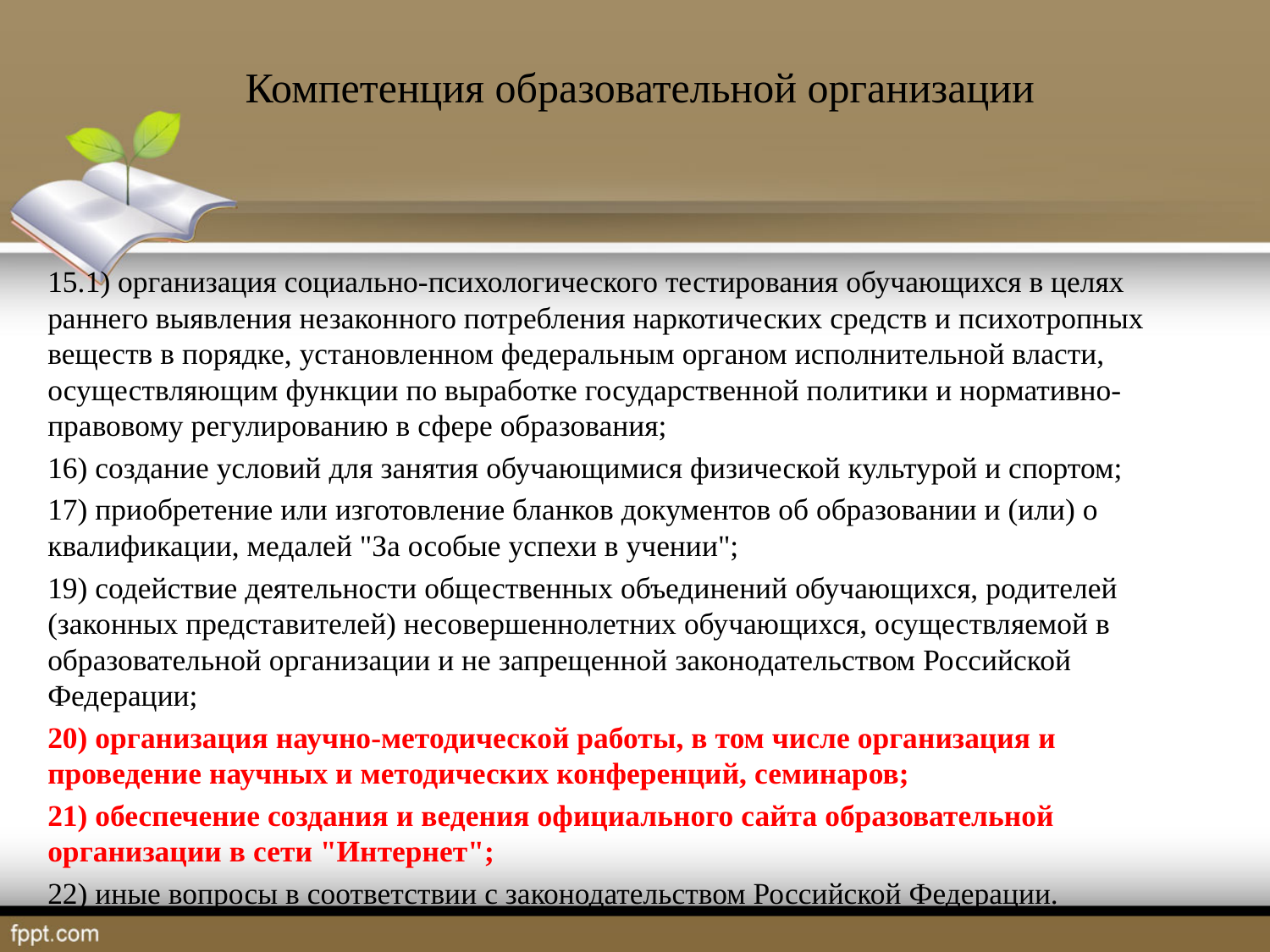

# Компетенция образовательной организации
15.1) организация социально-психологического тестирования обучающихся в целях раннего выявления незаконного потребления наркотических средств и психотропных веществ в порядке, установленном федеральным органом исполнительной власти, осуществляющим функции по выработке государственной политики и нормативно-правовому регулированию в сфере образования;
16) создание условий для занятия обучающимися физической культурой и спортом;
17) приобретение или изготовление бланков документов об образовании и (или) о квалификации, медалей "За особые успехи в учении";
19) содействие деятельности общественных объединений обучающихся, родителей (законных представителей) несовершеннолетних обучающихся, осуществляемой в образовательной организации и не запрещенной законодательством Российской Федерации;
20) организация научно-методической работы, в том числе организация и проведение научных и методических конференций, семинаров;
21) обеспечение создания и ведения официального сайта образовательной организации в сети "Интернет";
22) иные вопросы в соответствии с законодательством Российской Федерации.